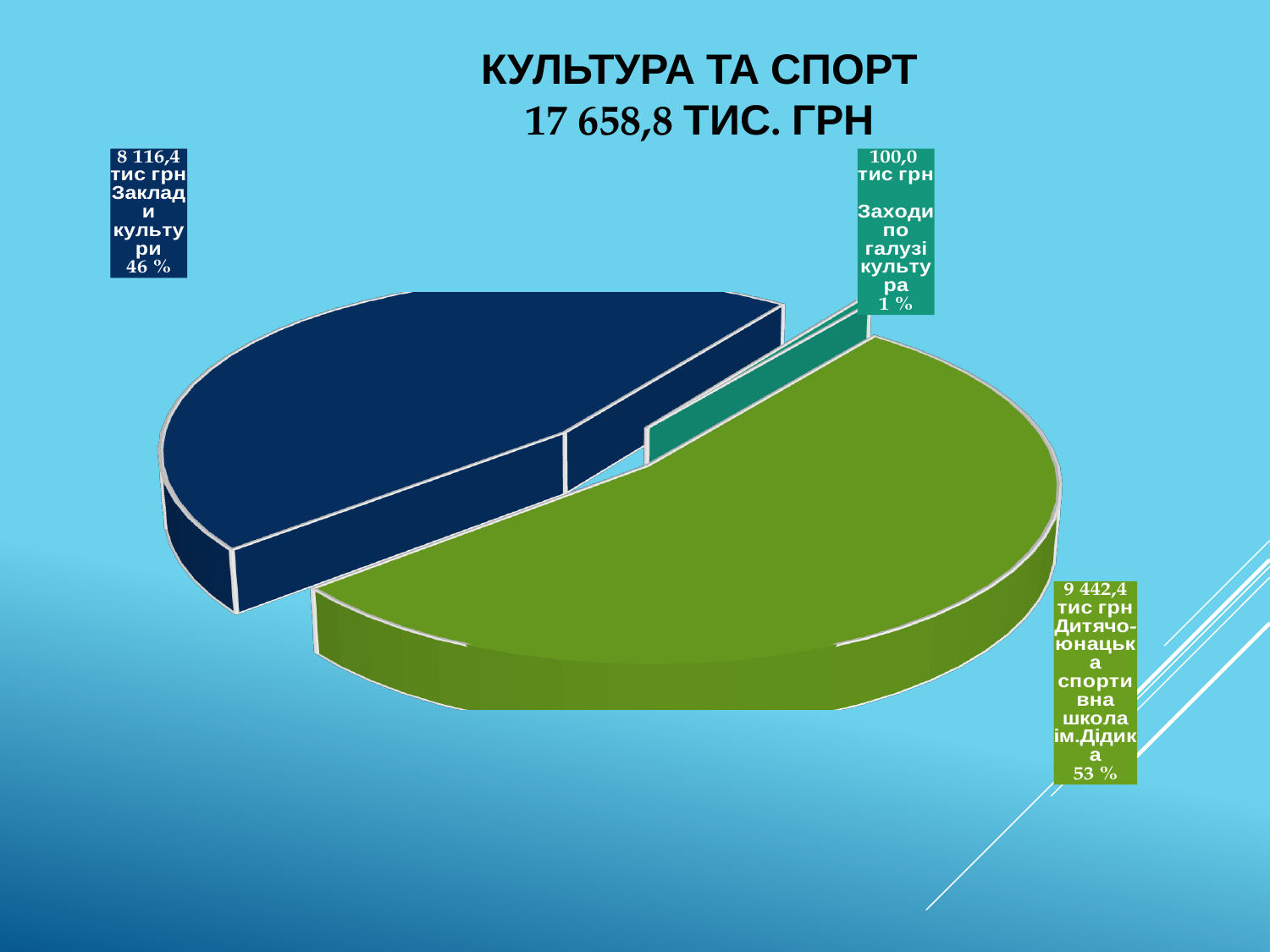

# Культура та спорт 17 658,8 ТИС. грн

[unsupported chart]